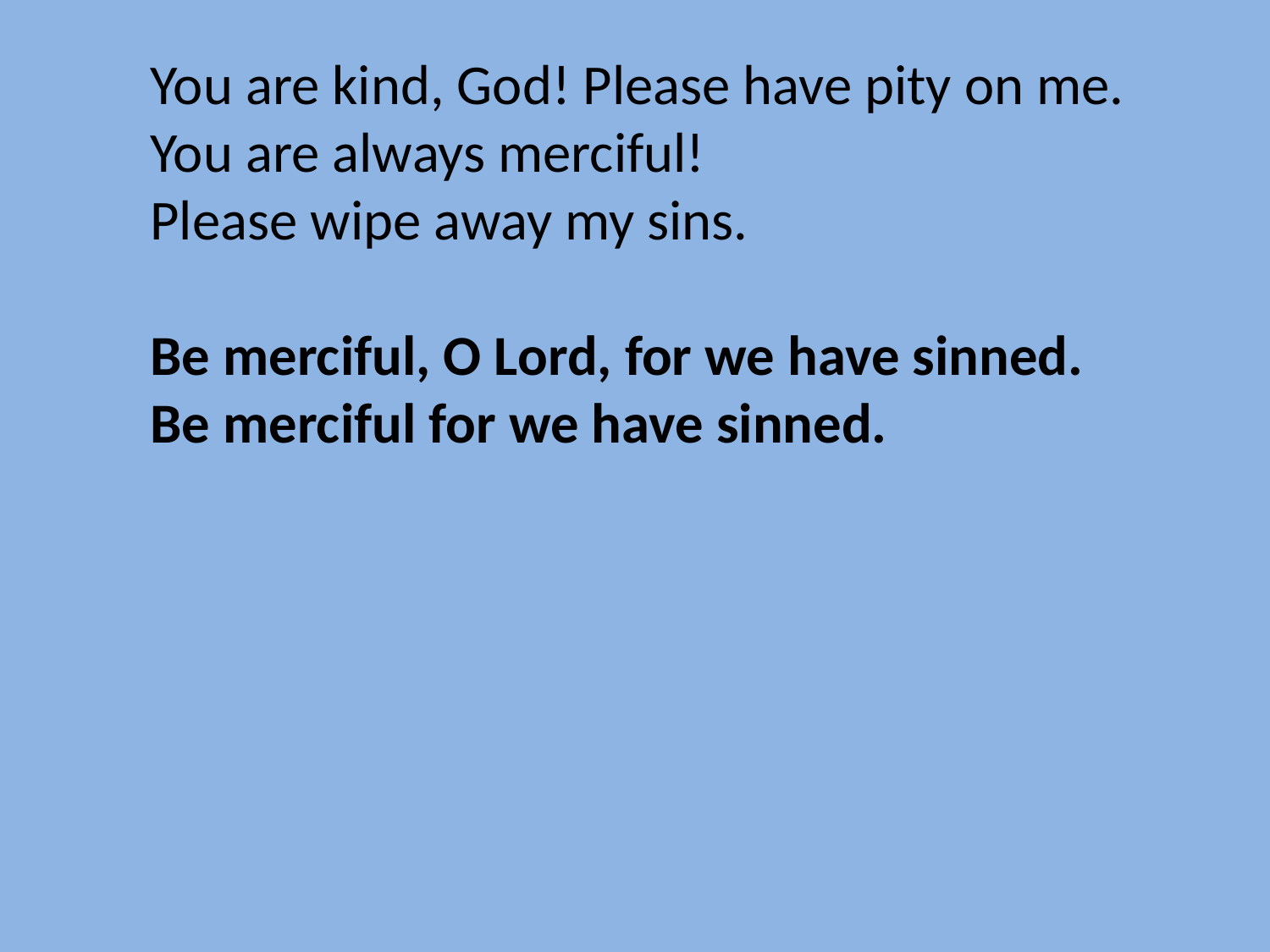

You are kind, God! Please have pity on me.
You are always merciful!
Please wipe away my sins.

Be merciful, O Lord, for we have sinned.
Be merciful for we have sinned.